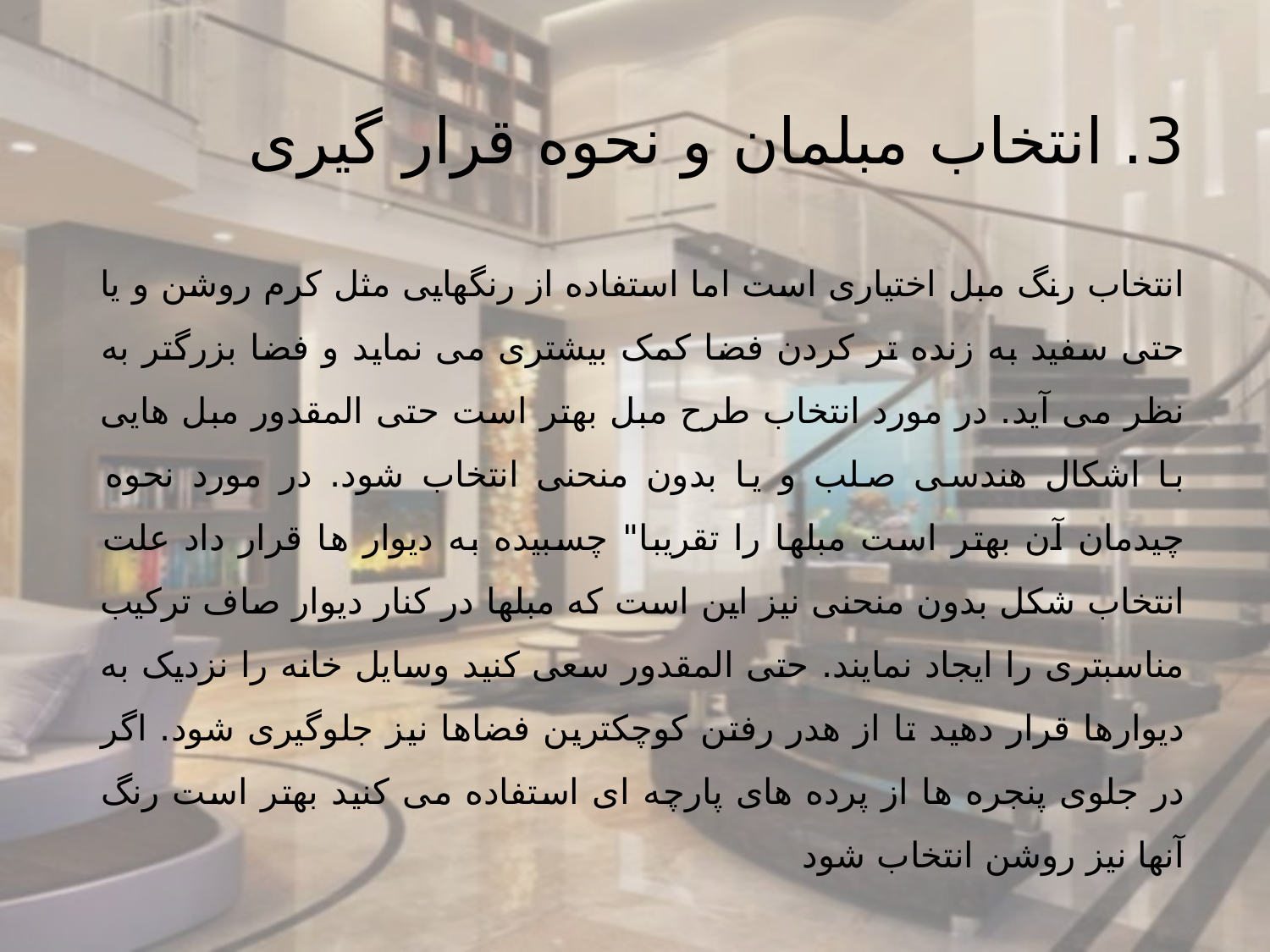

3. انتخاب مبلمان و نحوه قرار گیری
انتخاب رنگ مبل اختیاری است اما استفاده از رنگهایی مثل کرم روشن و یا حتی سفید به زنده تر کردن فضا کمک بیشتری می نماید و فضا بزرگتر به نظر می آید. در مورد انتخاب طرح مبل بهتر است حتی المقدور مبل هایی با اشکال هندسی صلب و یا بدون منحنی انتخاب شود. در مورد نحوه چیدمان آن بهتر است مبلها را تقریبا" چسبیده به دیوار ها قرار داد علت انتخاب شکل بدون منحنی نیز این است که مبلها در کنار دیوار صاف ترکیب مناسبتری را ایجاد نمایند. حتی المقدور سعی کنید وسایل خانه را نزدیک به دیوارها قرار دهید تا از هدر رفتن کوچکترین فضاها نیز جلوگیری شود. اگر در جلوی پنجره ها از پرده های پارچه ای استفاده می کنید بهتر است رنگ آنها نیز روشن انتخاب شود